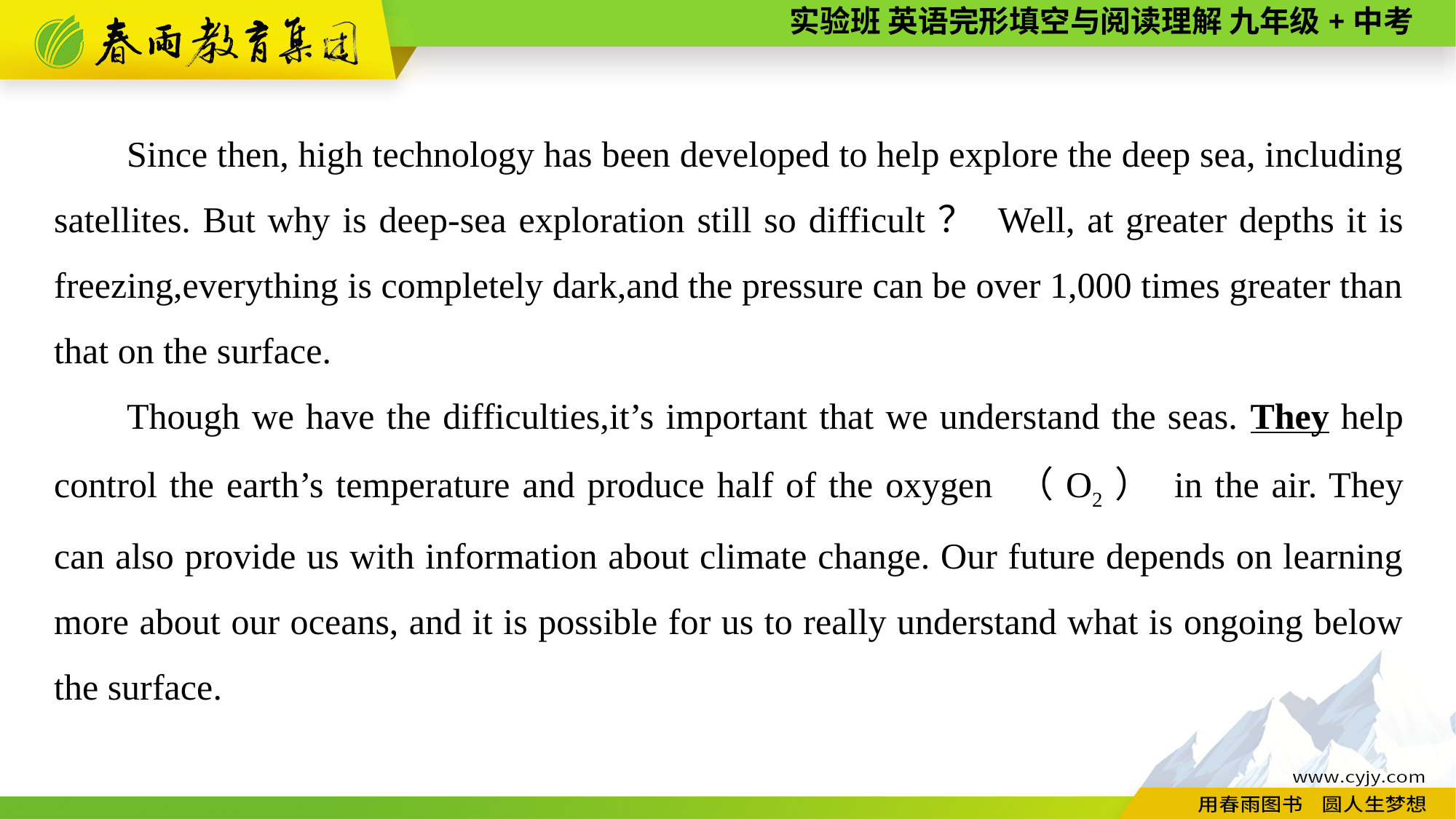

Since then, high technology has been developed to help explore the deep sea, including satellites. But why is deep-sea exploration still so difficult？ Well, at greater depths it is freezing,everything is completely dark,and the pressure can be over 1,000 times greater than that on the surface.
Though we have the difficulties,it’s important that we understand the seas. They help control the earth’s temperature and produce half of the oxygen （O2） in the air. They can also provide us with information about climate change. Our future depends on learning more about our oceans, and it is possible for us to really understand what is ongoing below the surface.